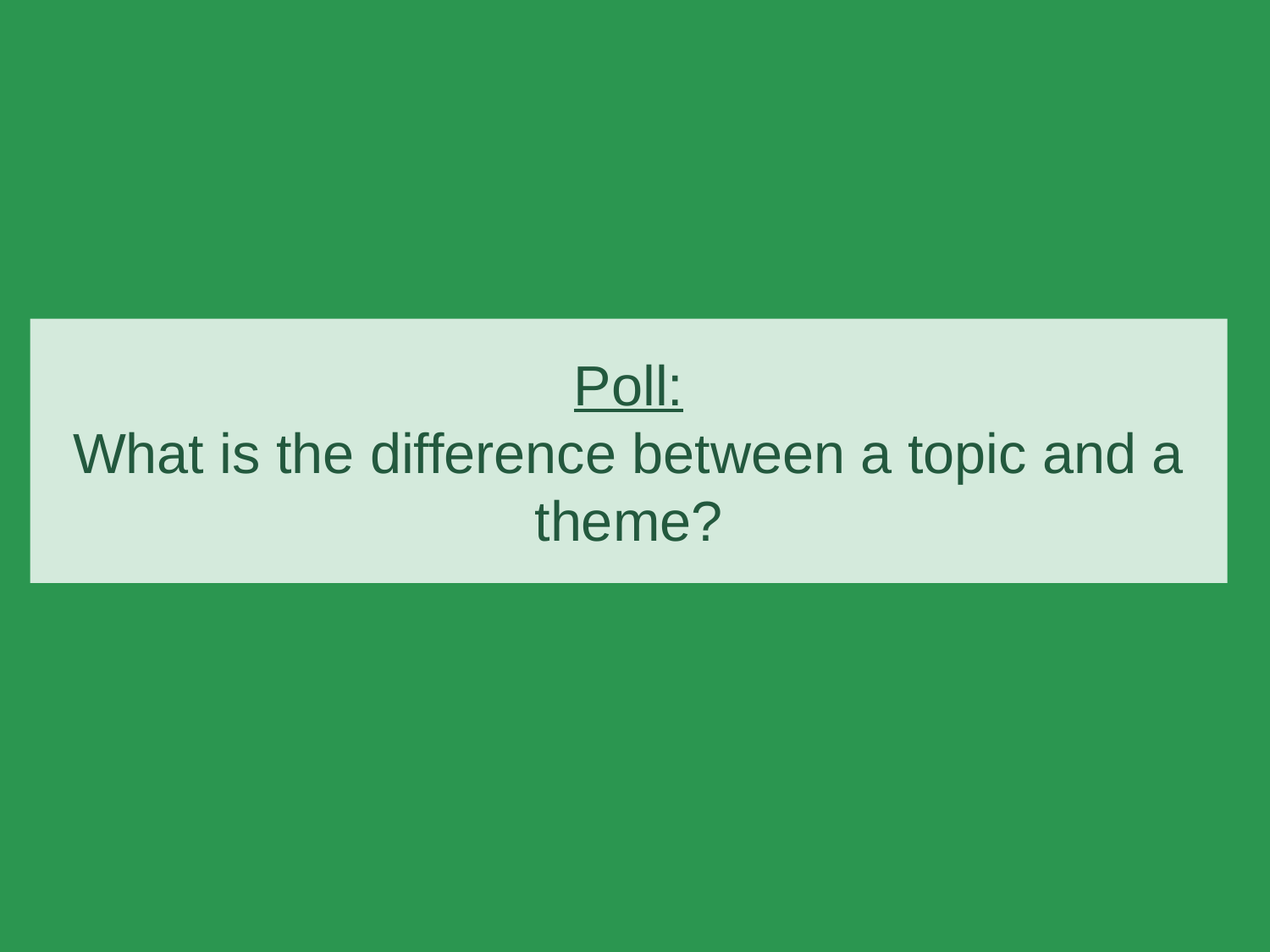

# Poll: What is the difference between a topic and a theme?